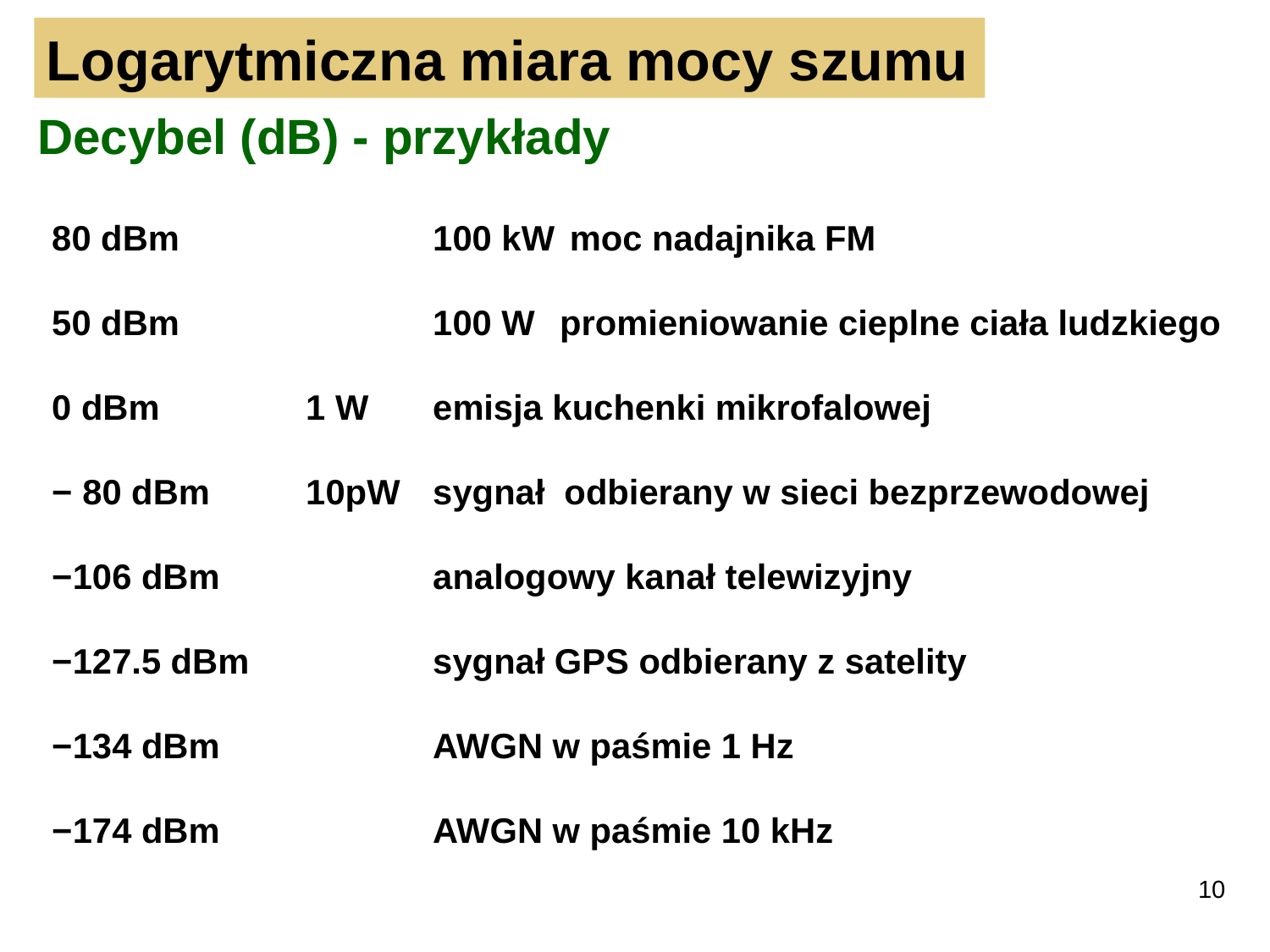

Logarytmiczna miara mocy szumu
Decybel (dB) - przykłady
80 dBm		100 kW	 moc nadajnika FM

50 dBm		100 W	promieniowanie cieplne ciała ludzkiego

0 dBm		1 W	emisja kuchenki mikrofalowej

− 80 dBm	10pW	sygnał  odbierany w sieci bezprzewodowej

−106 dBm		analogowy kanał telewizyjny

−127.5 dBm		sygnał GPS odbierany z satelity

−134 dBm		AWGN w paśmie 1 Hz

−174 dBm		AWGN w paśmie 10 kHz
10